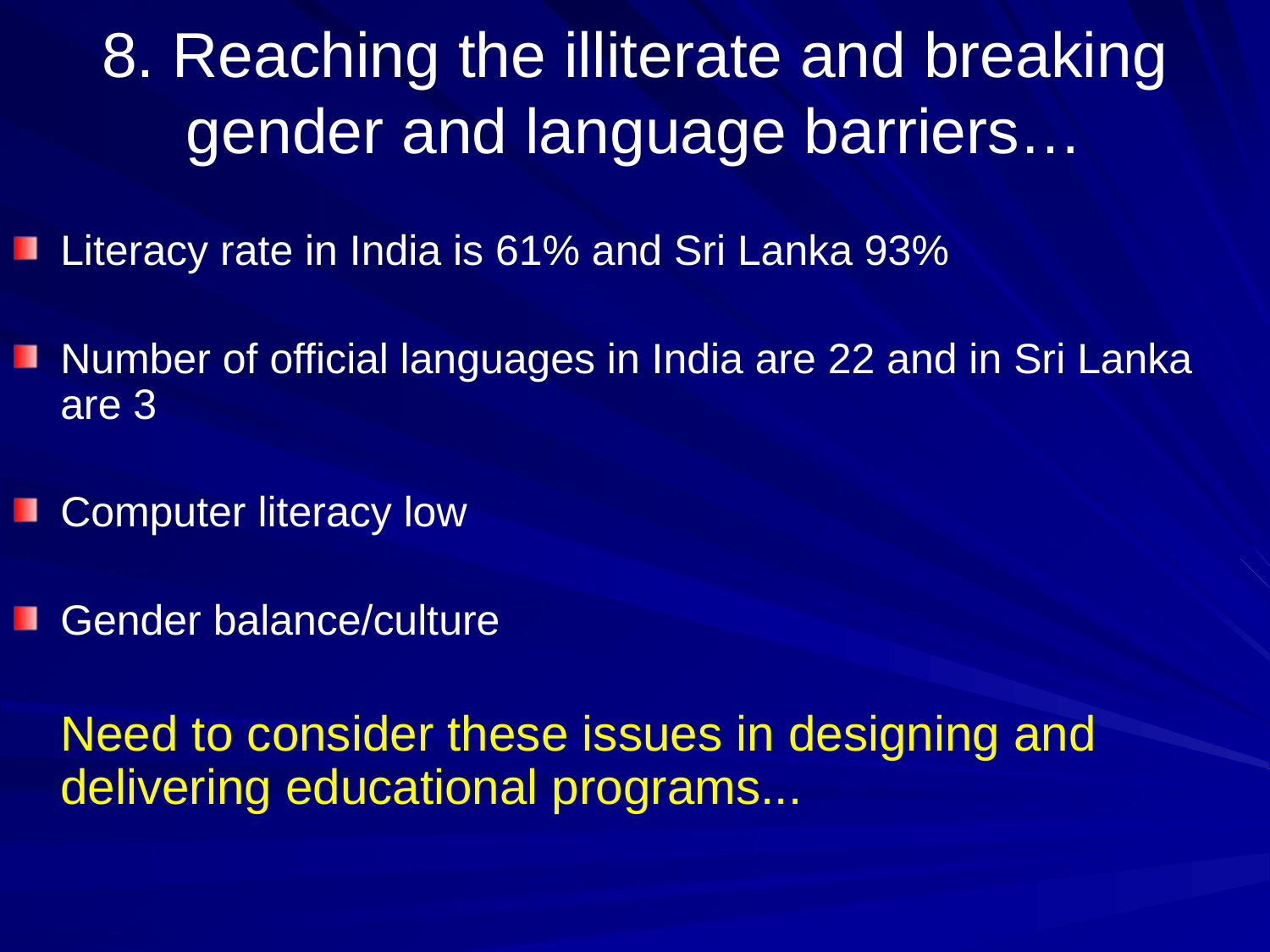

# 8. Reaching the illiterate and breaking gender and language barriers…
Literacy rate in India is 61% and Sri Lanka 93%

Number of official languages in India are 22 and in Sri Lanka are 3

Computer literacy low

Gender balance/culture

	Need to consider these issues in designing and delivering educational programs...